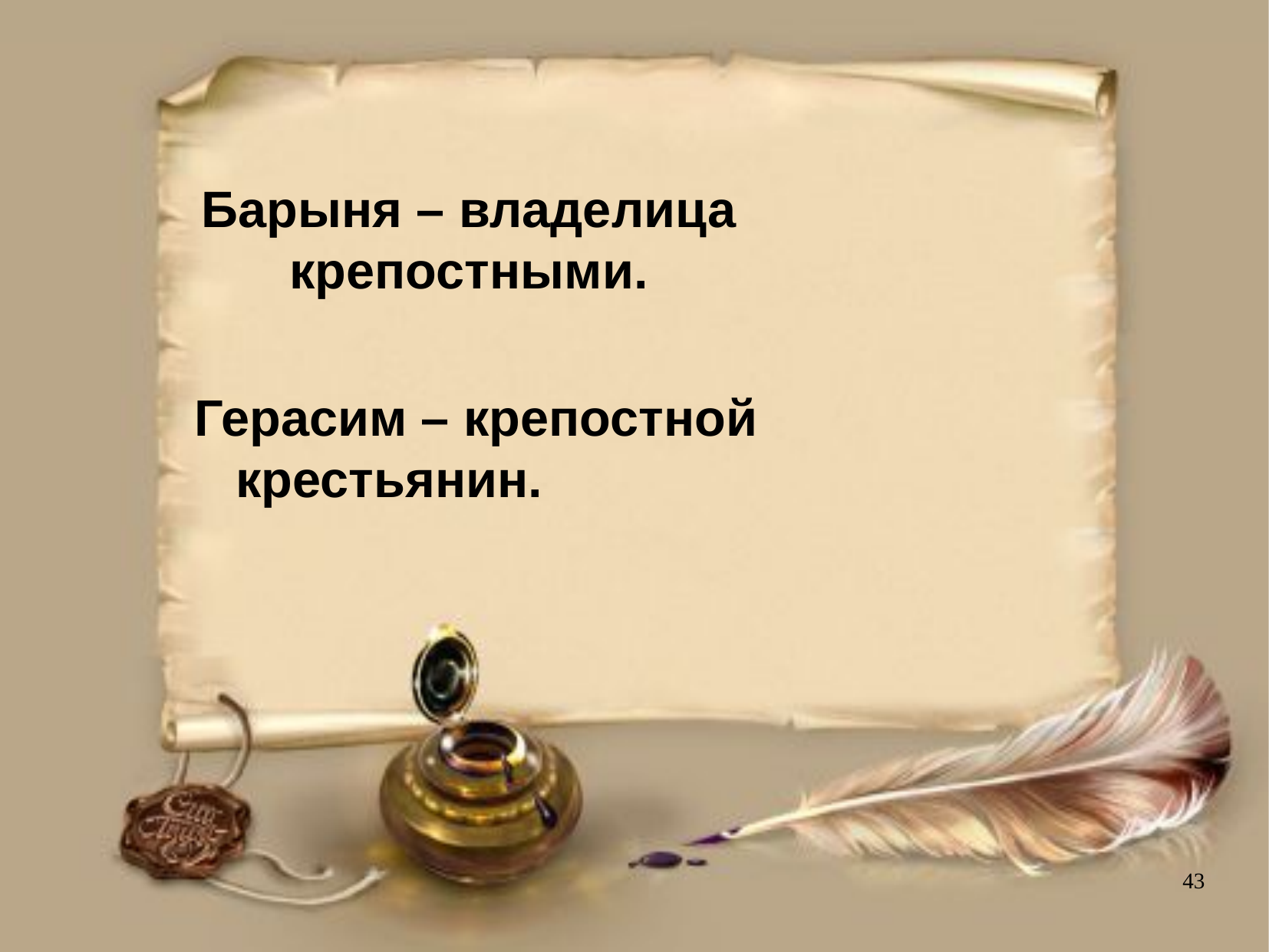

Барыня – владелица крепостными.
Герасим – крепостной крестьянин.
43